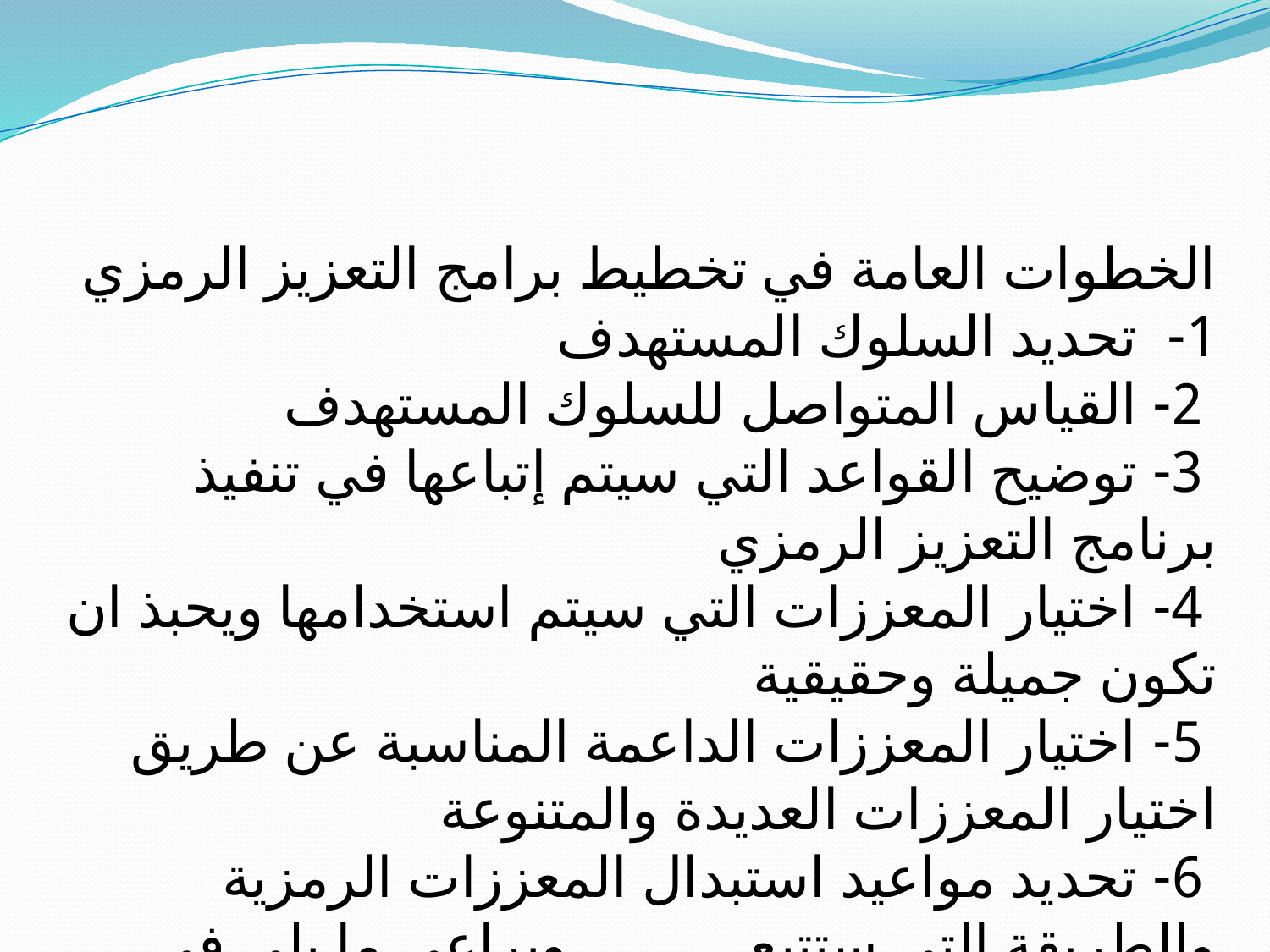

الخطوات العامة في تخطيط برامج التعزيز الرمزي
1-  تحديد السلوك المستهدف
 2- القياس المتواصل للسلوك المستهدف
 3- توضيح القواعد التي سيتم إتباعها في تنفيذ برنامج التعزيز الرمزي
 4- اختيار المعززات التي سيتم استخدامها ويحبذ ان تكون جميلة وحقيقية
 5- اختيار المعززات الداعمة المناسبة عن طريق اختيار المعززات العديدة والمتنوعة
 6- تحديد مواعيد استبدال المعززات الرمزية والطريقة التي ستتبع .......... ويراعى ما يلي في ذلك: